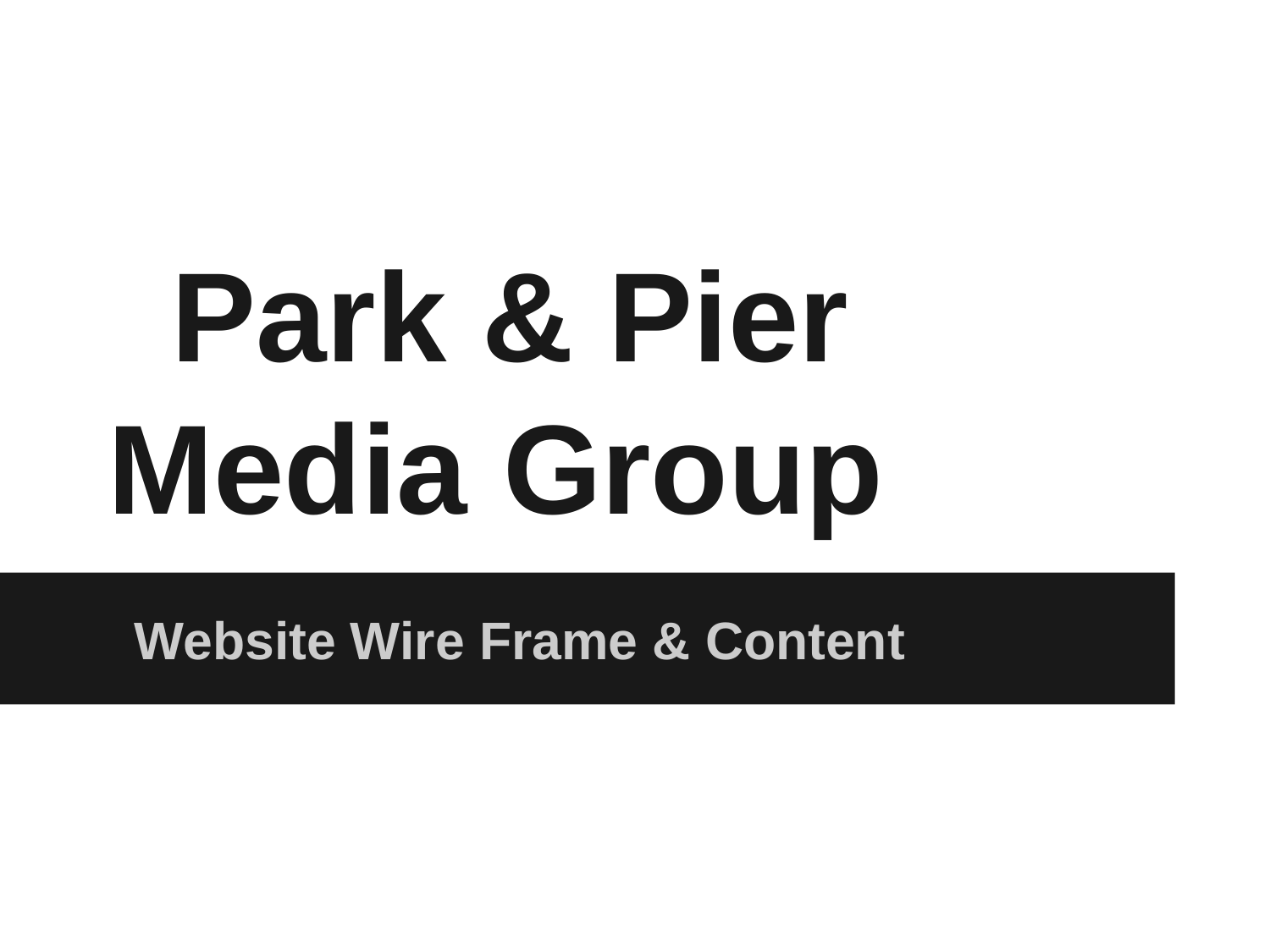

# Park & Pier Media Group
Website Wire Frame & Content